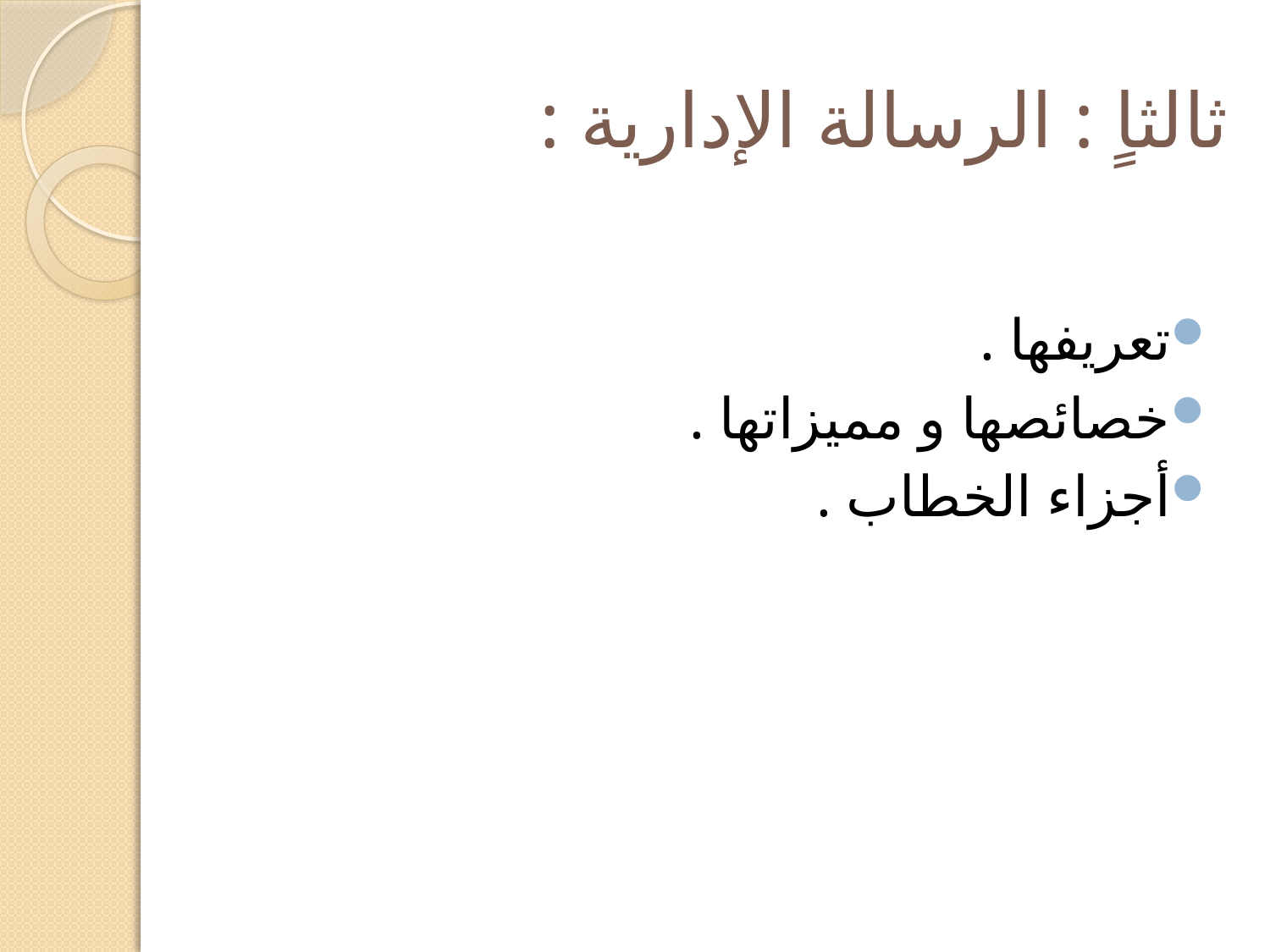

# ثالثاٍ : الرسالة الإدارية :
تعريفها .
خصائصها و مميزاتها .
أجزاء الخطاب .